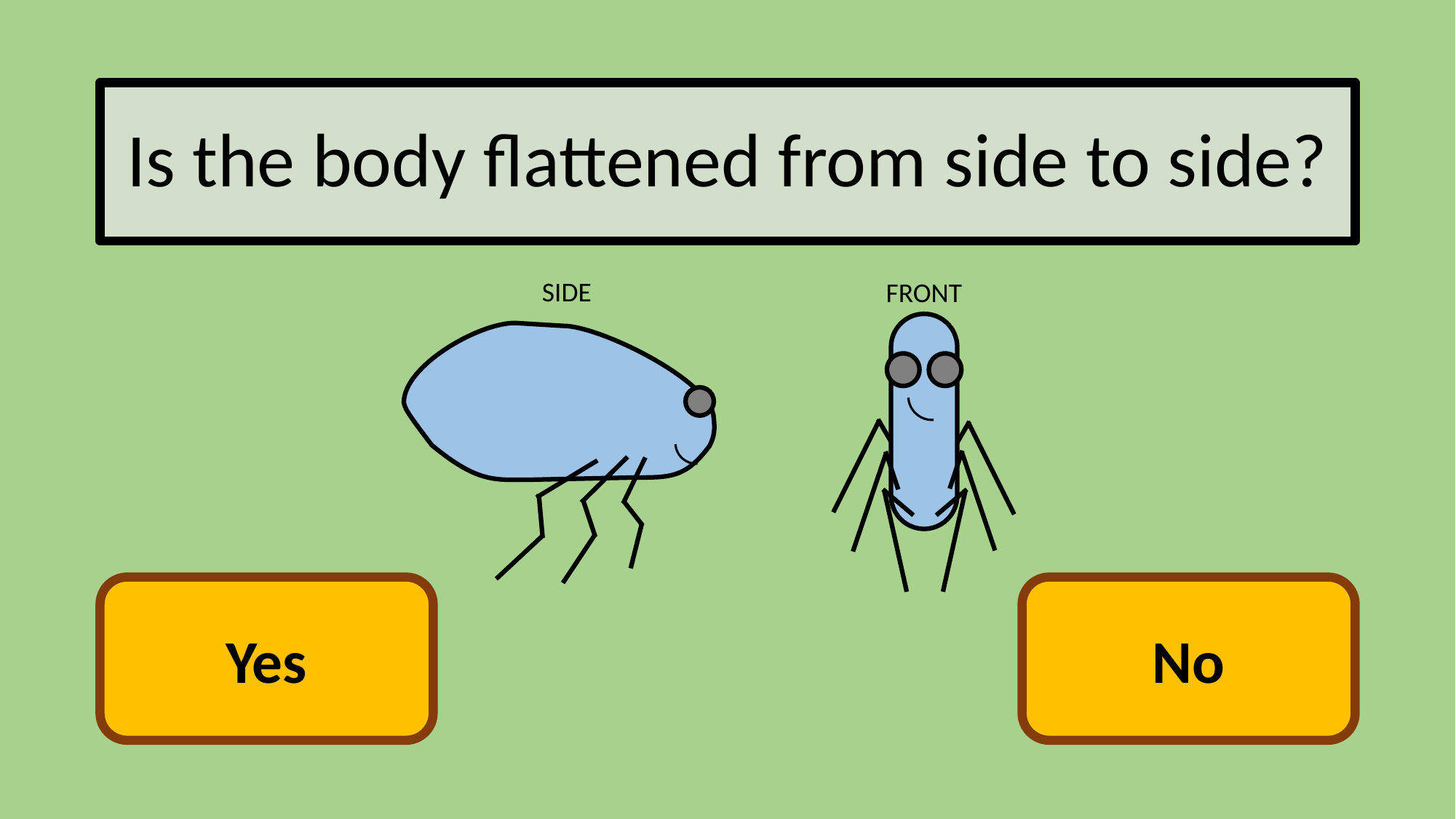

# Is the body flattened from side to side?
SIDE
FRONT

Yes
No